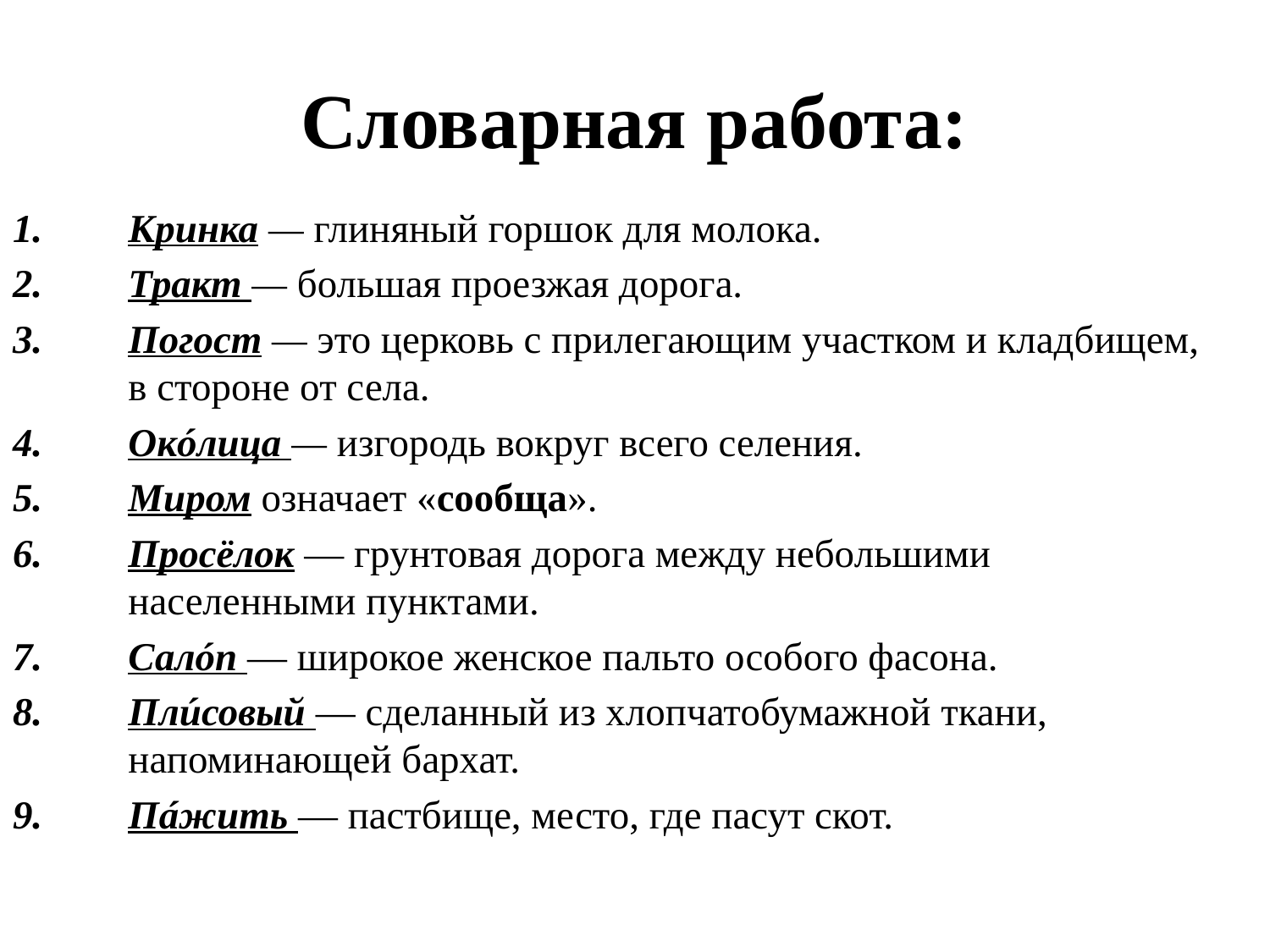

# Словарная работа:
Кринка — глиняный горшок для молока.
Тракт — большая проезжая дорога.
Погост — это церковь с прилегающим участком и кладбищем, в стороне от села.
Окóлица — изгородь вокруг всего селения.
Миром означает «сообща».
Просёлок — грунтовая дорога между небольшими населенными пунктами.
Салóп — широкое женское пальто особого фасона.
Плúсовый — сделанный из хлопчатобумажной ткани, напоминающей бархат.
Пáжить — пастбище, место, где пасут скот.